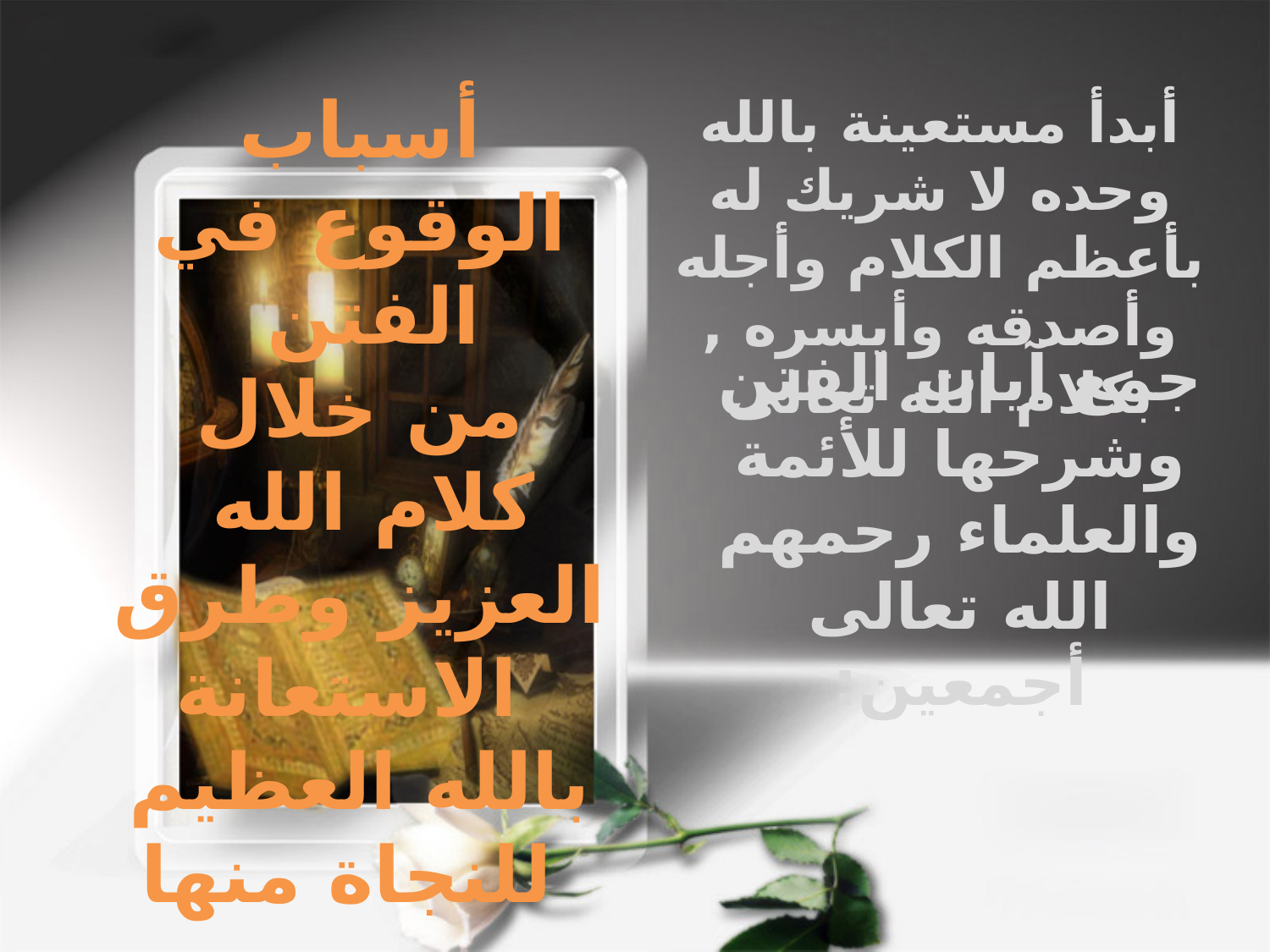

أبدأ مستعينة بالله وحده لا شريك له بأعظم الكلام وأجله وأصدقه وأيسره , بكلام الله تعالى
أسباب الوقوع في الفتن
من خلال كلام الله
العزيز وطرق
 الاستعانة بالله العظيم
 للنجاة منها

جمع آيات الفتن وشرحها للأئمة والعلماء رحمهم الله تعالى أجمعين: